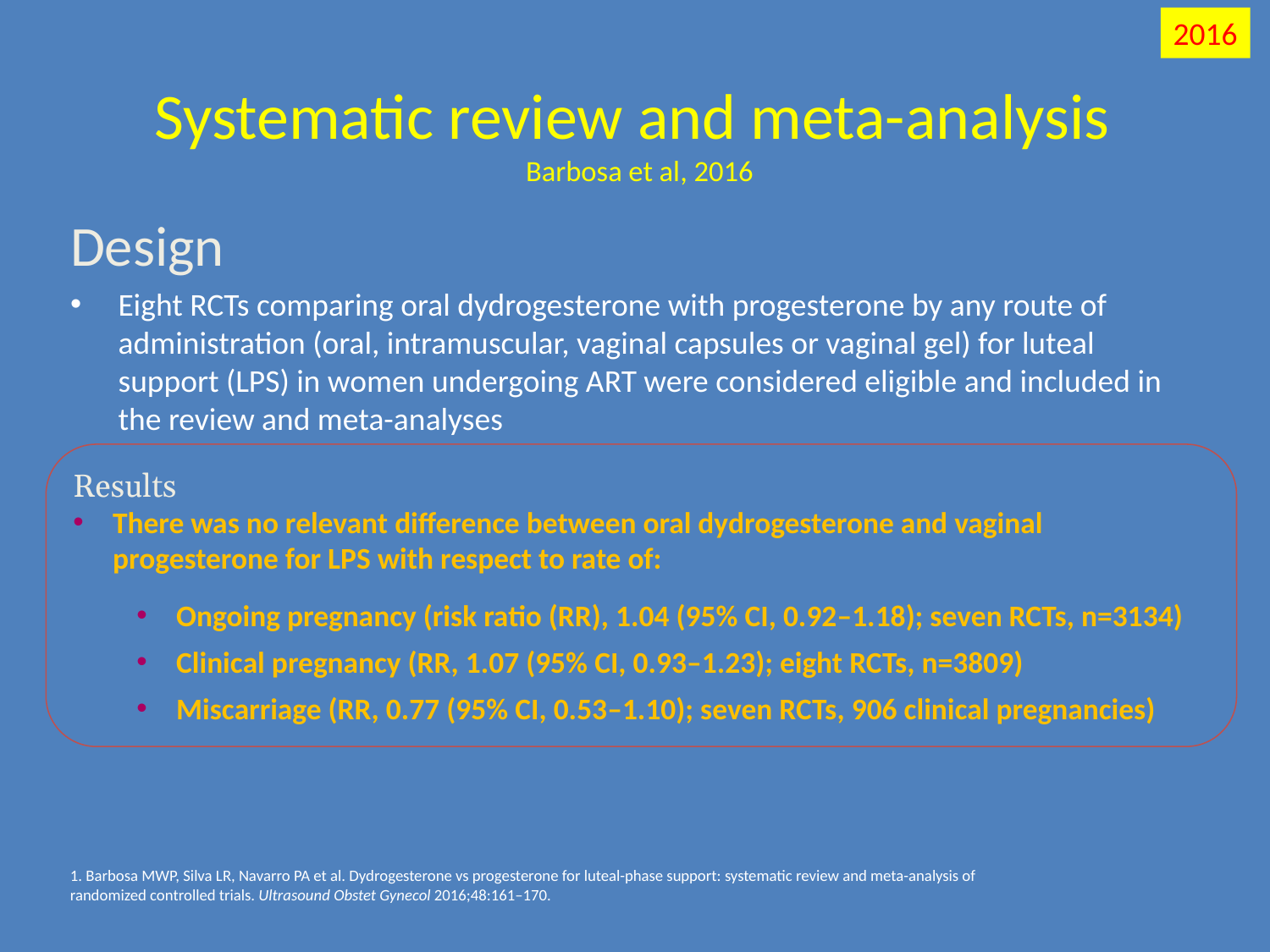

2016
# Systematic review and meta-analysis Barbosa et al, 2016
Design
Eight RCTs comparing oral dydrogesterone with progesterone by any route of administration (oral, intramuscular, vaginal capsules or vaginal gel) for luteal support (LPS) in women undergoing ART were considered eligible and included in the review and meta-analyses
Results
There was no relevant difference between oral dydrogesterone and vaginal progesterone for LPS with respect to rate of:
Ongoing pregnancy (risk ratio (RR), 1.04 (95% CI, 0.92–1.18); seven RCTs, n=3134)
Clinical pregnancy (RR, 1.07 (95% CI, 0.93–1.23); eight RCTs, n=3809)
Miscarriage (RR, 0.77 (95% CI, 0.53–1.10); seven RCTs, 906 clinical pregnancies)
1. Barbosa MWP, Silva LR, Navarro PA et al. Dydrogesterone vs progesterone for luteal-phase support: systematic review and meta-analysis of randomized controlled trials. Ultrasound Obstet Gynecol 2016;48:161–170.